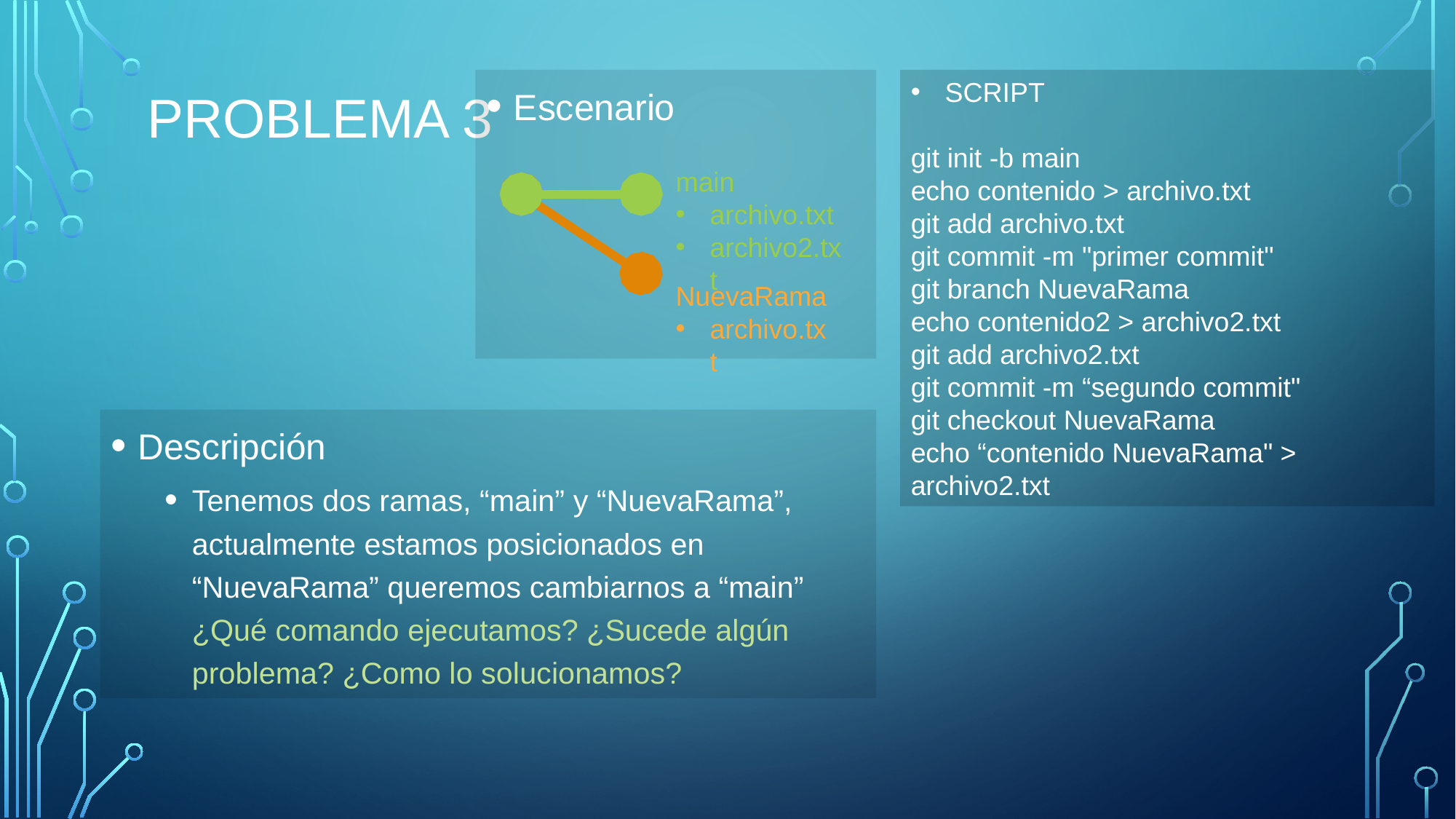

# Problema 3
Escenario
SCRIPT

git init -b main
echo contenido > archivo.txt
git add archivo.txt
git commit -m "primer commit"
git branch NuevaRama
echo contenido2 > archivo2.txt
git add archivo2.txt
git commit -m “segundo commit"
git checkout NuevaRama
echo “contenido NuevaRama" > archivo2.txt
main
archivo.txt
archivo2.txt
NuevaRama
archivo.txt
Descripción
Tenemos dos ramas, “main” y “NuevaRama”, actualmente estamos posicionados en “NuevaRama” queremos cambiarnos a “main” ¿Qué comando ejecutamos? ¿Sucede algún problema? ¿Como lo solucionamos?